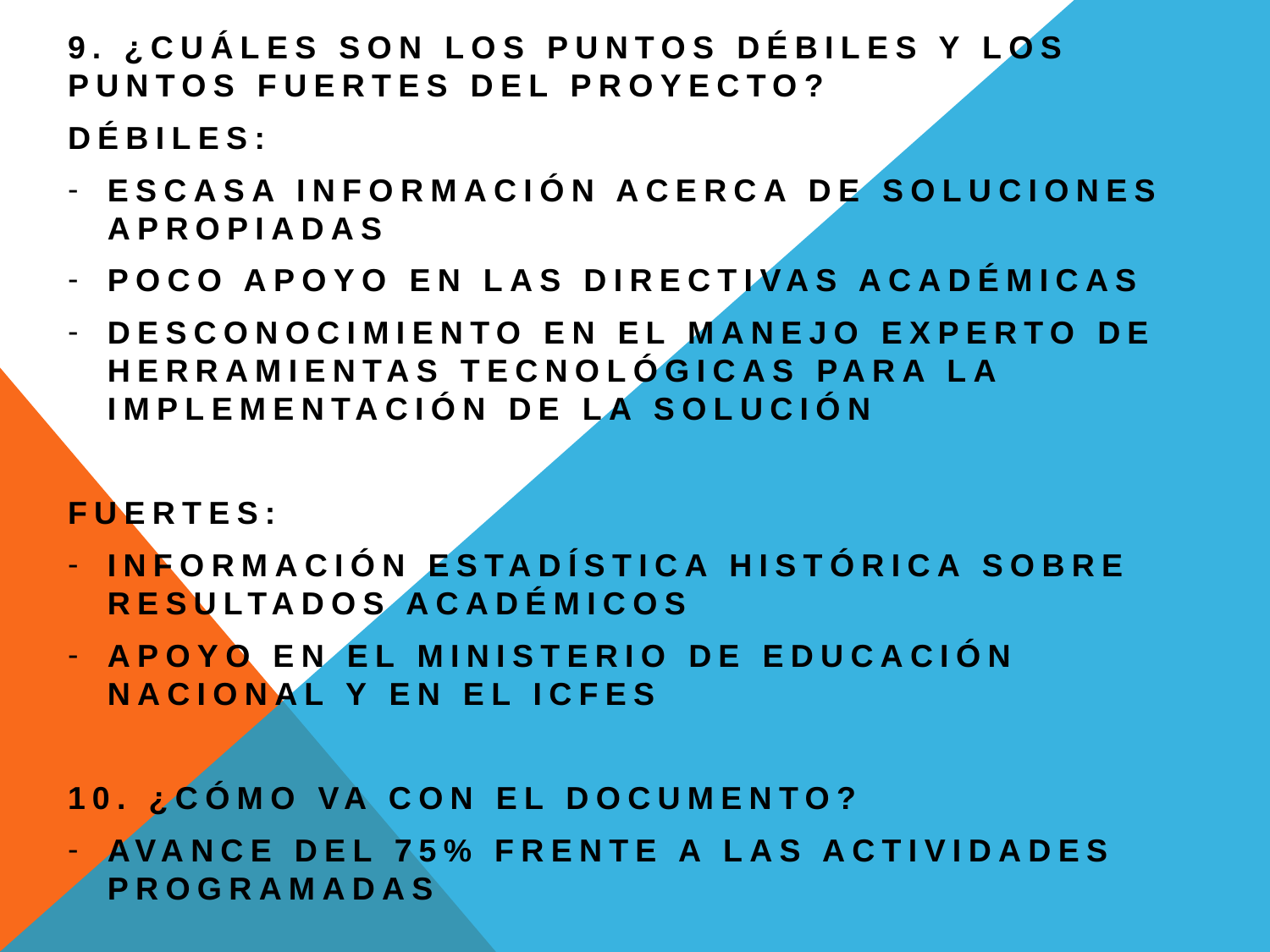

9. ¿Cuáles son los puntos débiles y los puntos fuertes del proyecto?
DÉBILES:
Escasa información acerca de soluciones apropiadas
poco apoyo en las directivas académicas
Desconocimiento en el manejo experto de herramientas tecnológicas para la implementación de la solución

Fuertes:
Información estadística histórica sobre resultados Académicos
Apoyo en el ministerio de educación nacional y en el icfes

10. ¿Cómo va con el documento?
Avance del 75% frente a las actividades programadas